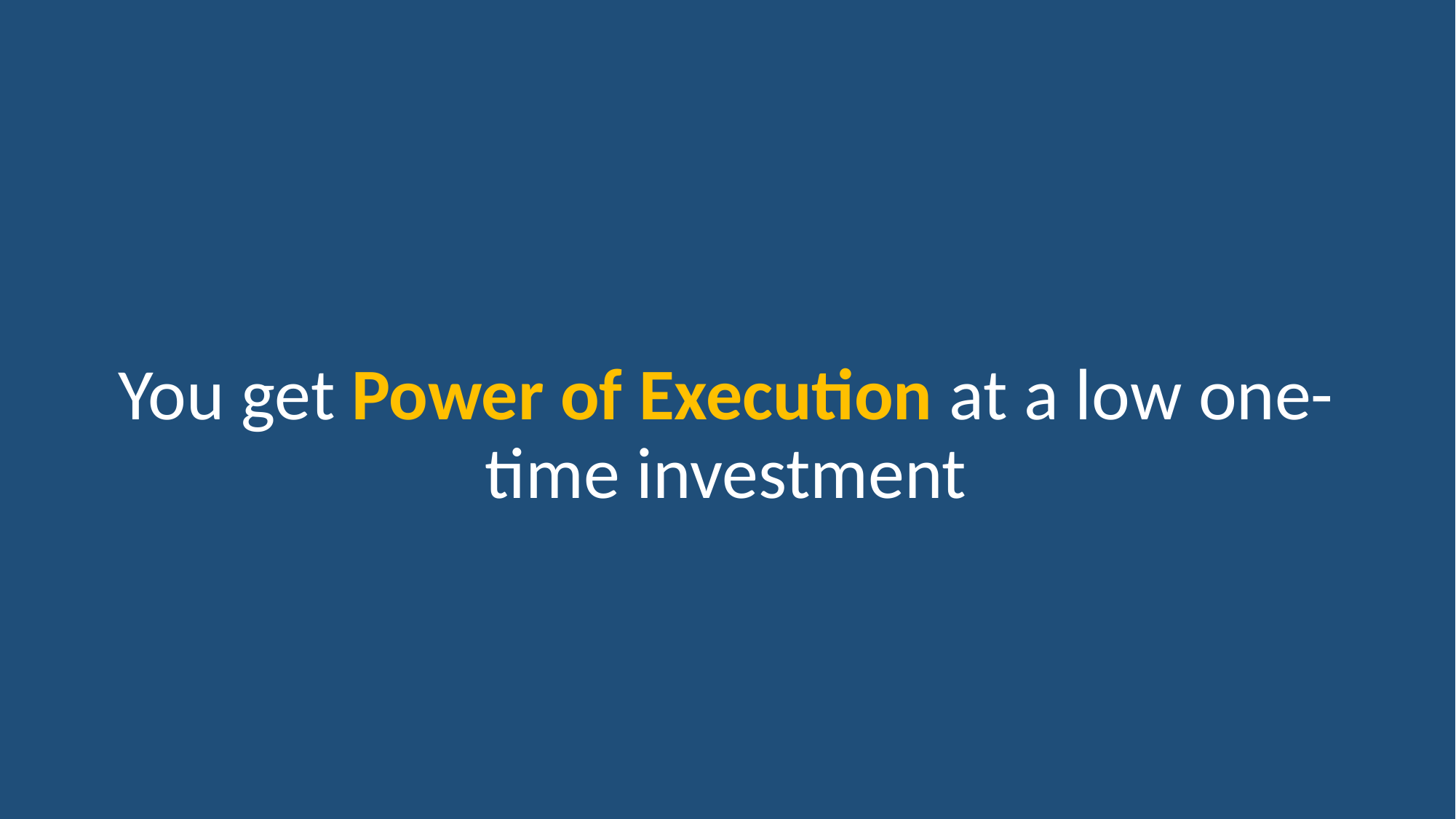

You get Power of Execution at a low one-time investment